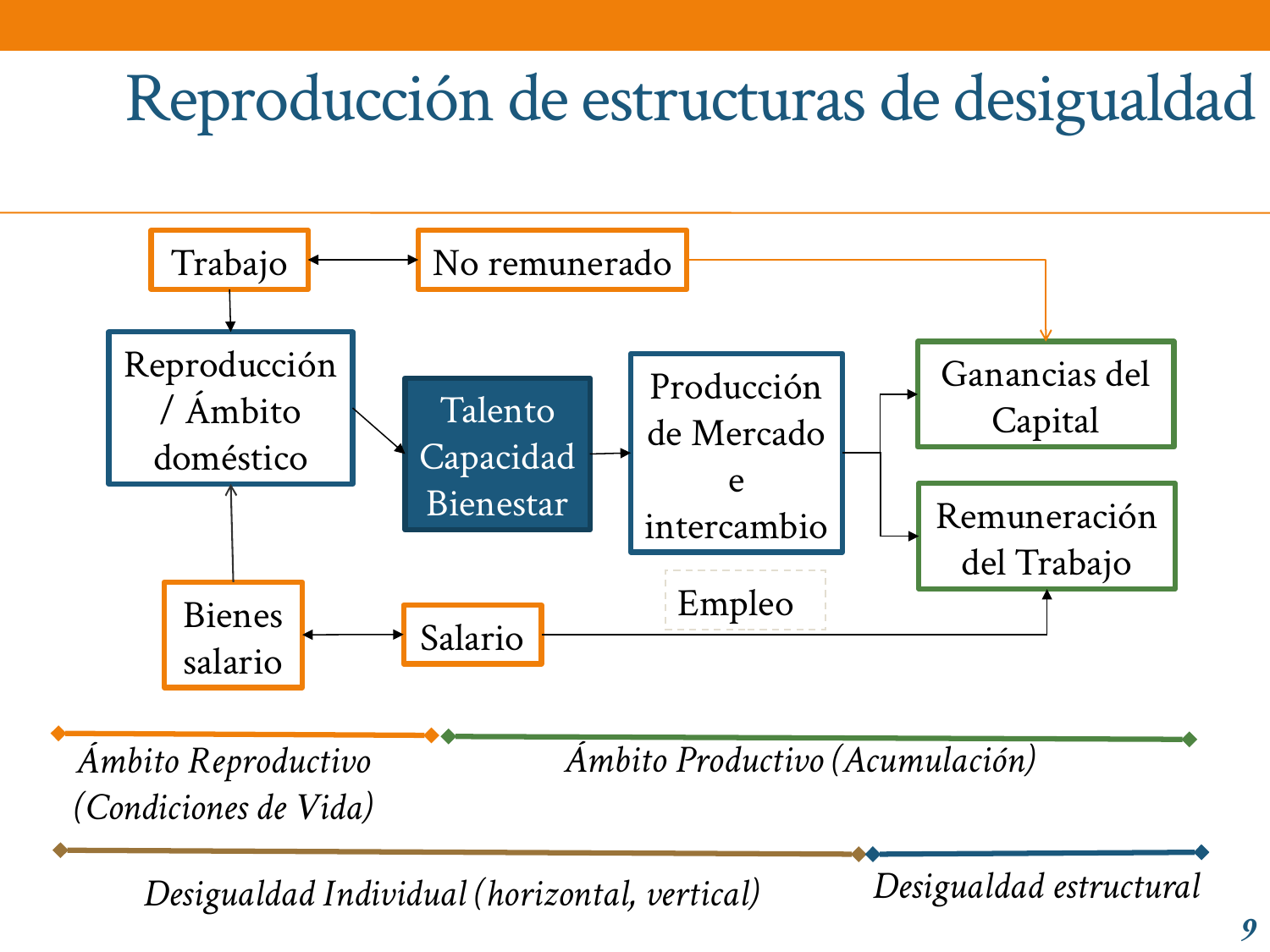

# Reproducción de estructuras de desigualdad
Trabajo
No remunerado
Reproducción/ Ámbito doméstico
Ganancias del Capital
Producción de Mercado e intercambio
Talento
Capacidad
Bienestar
Remuneración del Trabajo
Empleo
Bienes salario
Salario
Ámbito Productivo (Acumulación)

Ámbito Reproductivo (Condiciones de Vida)
Desigualdad estructural
Desigualdad Individual (horizontal, vertical)
9